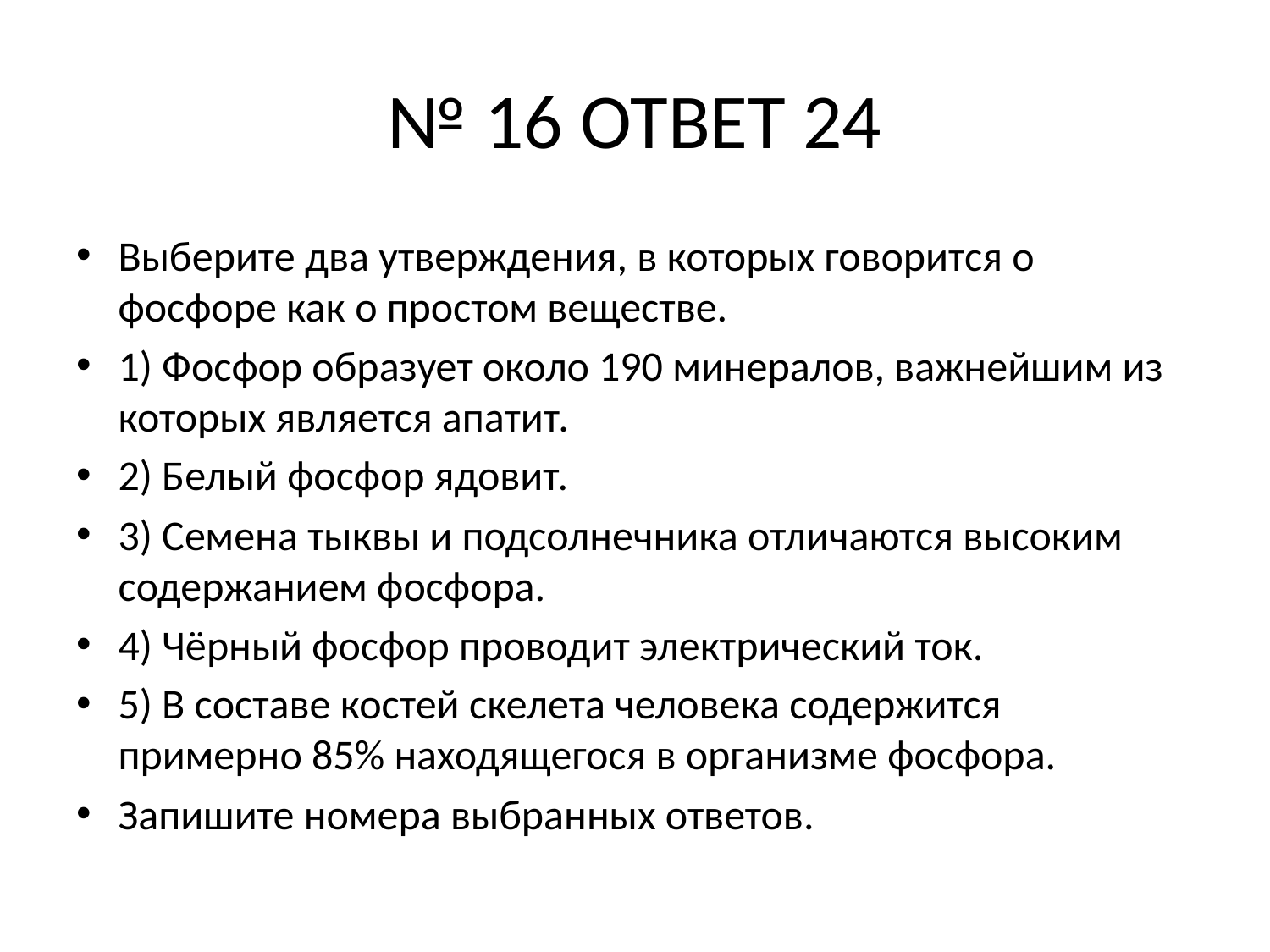

# № 16 ОТВЕТ 24
Выберите два утверждения, в которых говорится о фосфоре как о простом веществе.
1) Фосфор образует около 190 минералов, важнейшим из которых является апатит.
2) Белый фосфор ядовит.
3) Семена тыквы и подсолнечника отличаются высоким содержанием фосфора.
4) Чёрный фосфор проводит электрический ток.
5) В составе костей скелета человека содержится примерно 85% находящегося в организме фосфора.
Запишите номера выбранных ответов.